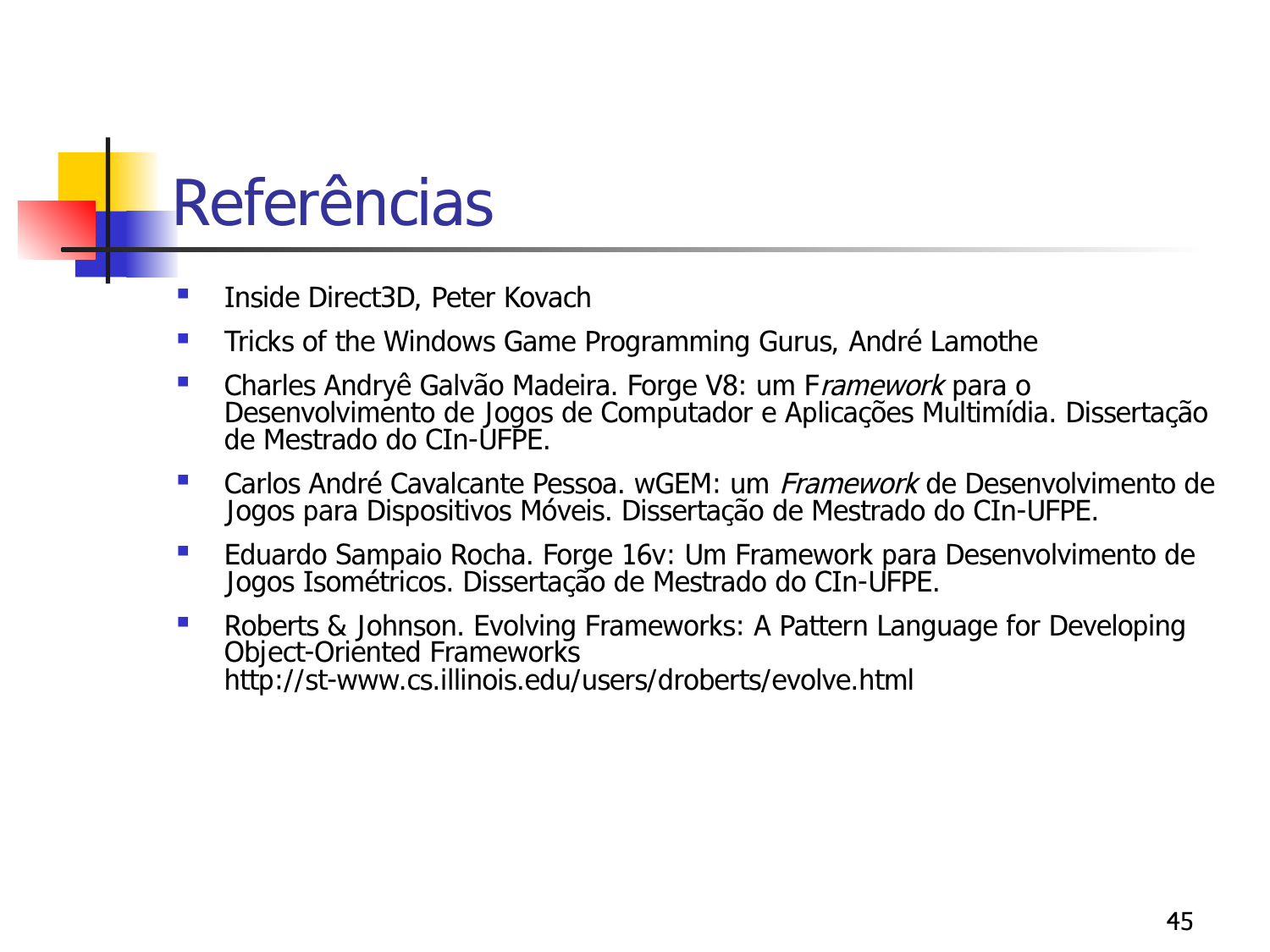

# Referências
Inside Direct3D, Peter Kovach
Tricks of the Windows Game Programming Gurus, André Lamothe
Charles Andryê Galvão Madeira. Forge V8: um Framework para o Desenvolvimento de Jogos de Computador e Aplicações Multimídia. Dissertação de Mestrado do CIn-UFPE.
Carlos André Cavalcante Pessoa. wGEM: um Framework de Desenvolvimento de Jogos para Dispositivos Móveis. Dissertação de Mestrado do CIn-UFPE.
Eduardo Sampaio Rocha. Forge 16v: Um Framework para Desenvolvimento de Jogos Isométricos. Dissertação de Mestrado do CIn-UFPE.
Roberts & Johnson. Evolving Frameworks: A Pattern Language for Developing Object-Oriented Frameworks  http://st-www.cs.illinois.edu/users/droberts/evolve.html

45